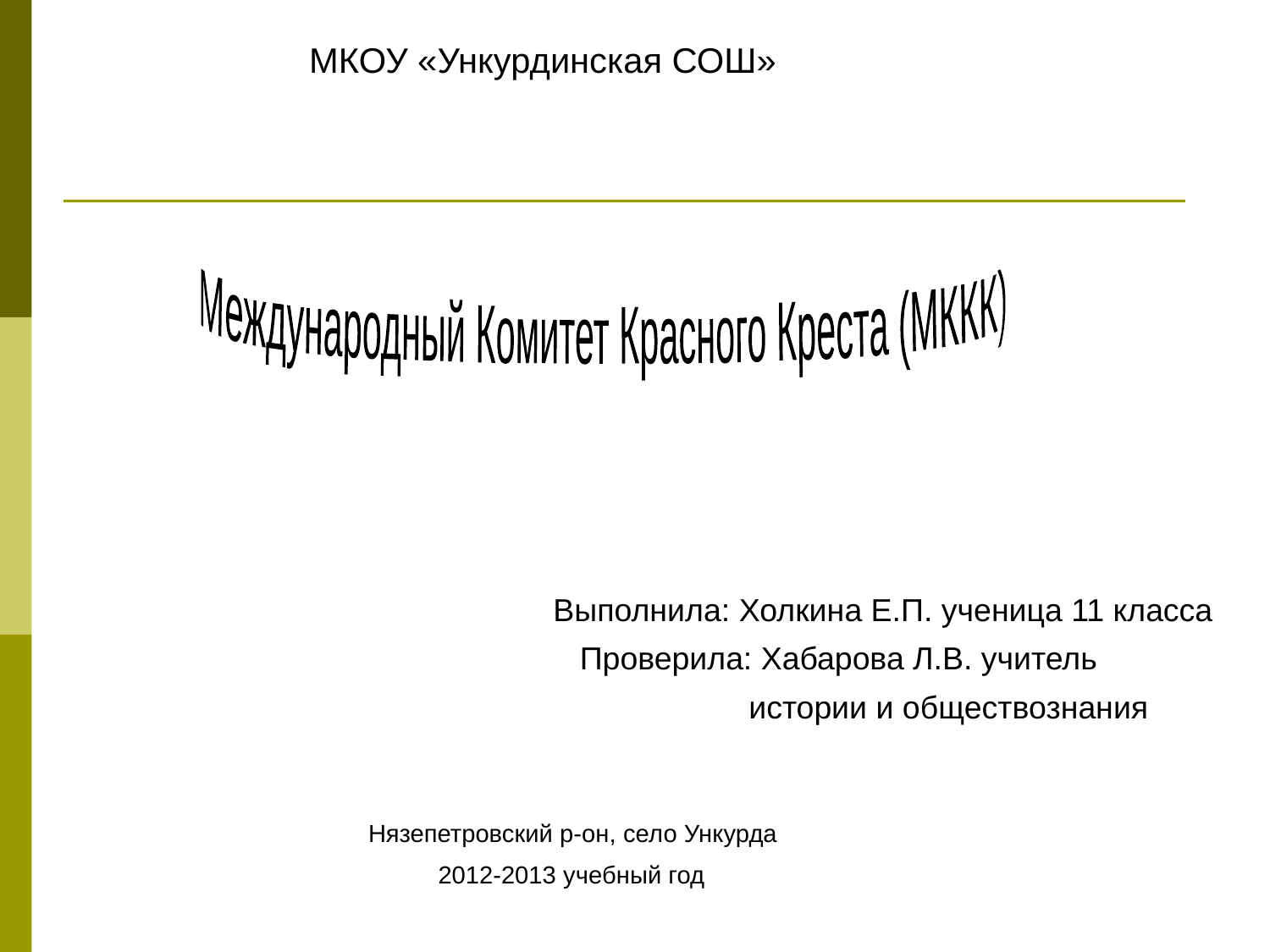

МКОУ «Ункурдинская СОШ»

Международный Комитет Красного Креста (МККК)

                                                     Выполнила: Холкина Е.П. ученица 11 класса
                                                        Проверила: Хабарова Л.В. учитель
                                                                           истории и обществознания

                                         Нязепетровский р-он, село Ункурда
                                                   2012-2013 учебный год